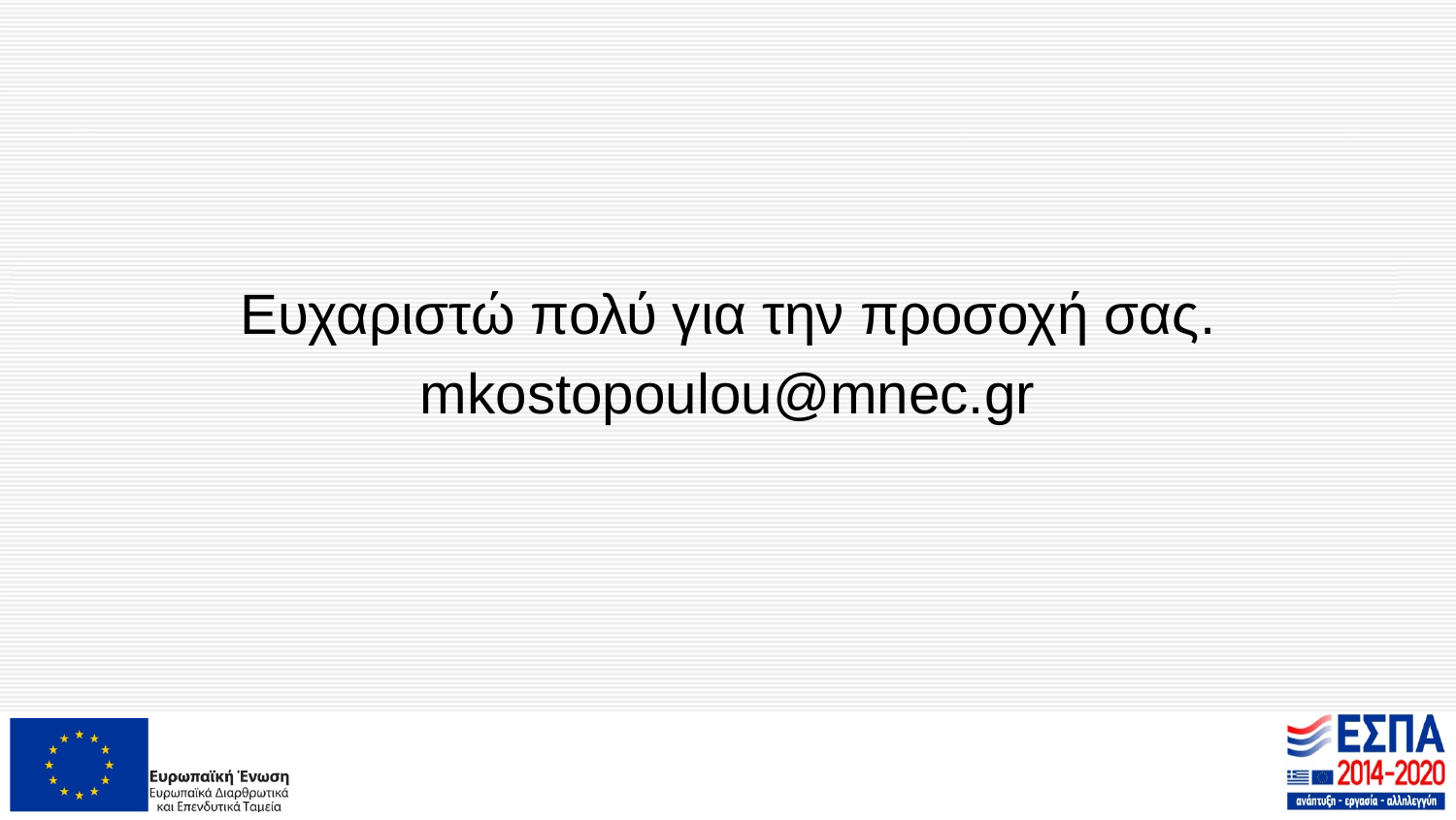

#

Ευχαριστώ πολύ για την προσοχή σας.
mkostopoulou@mnec.gr